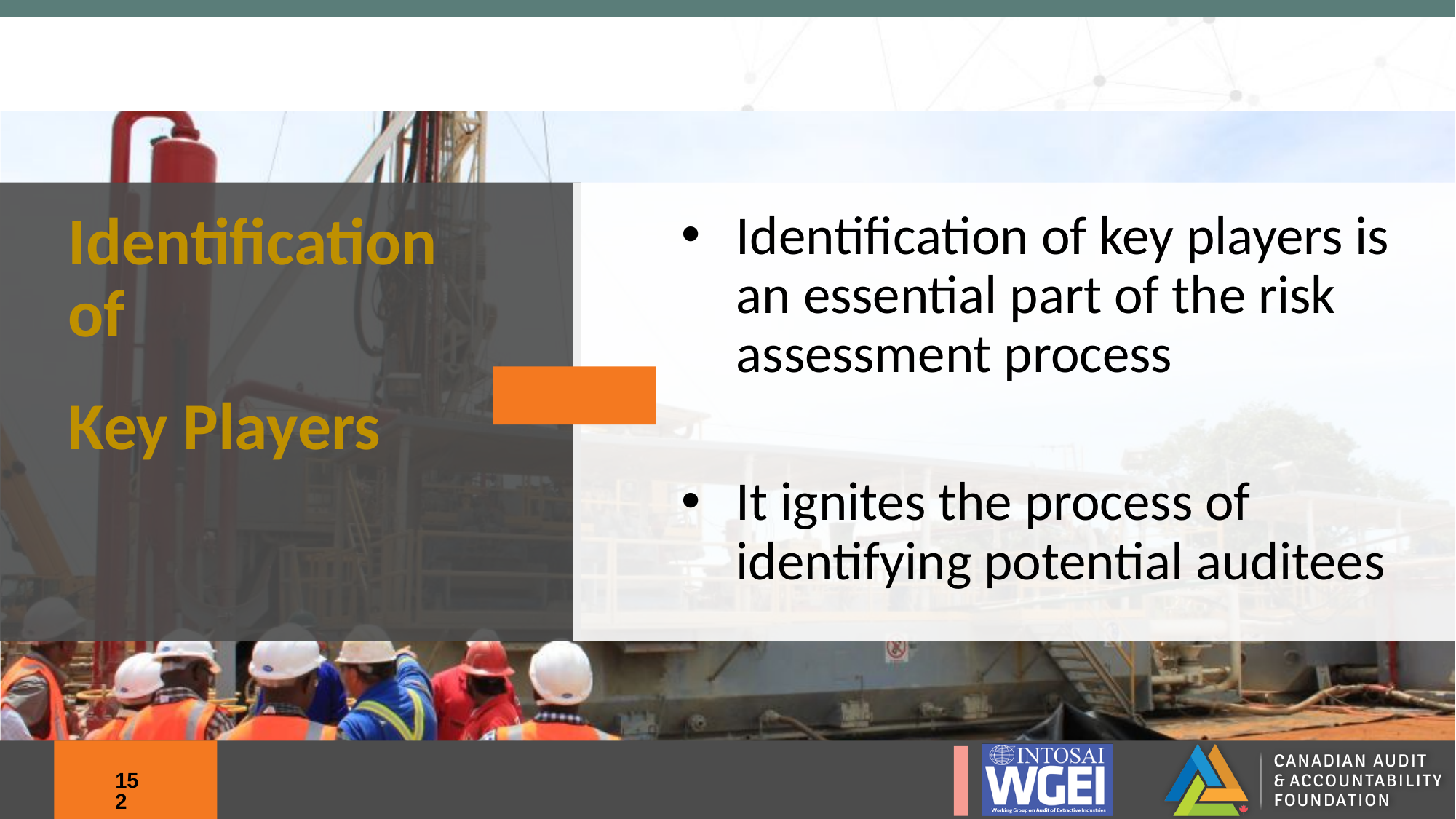

Identification of
Identification of key players is an essential part of the risk assessment process

It ignites the process of identifying potential auditees

Key Players